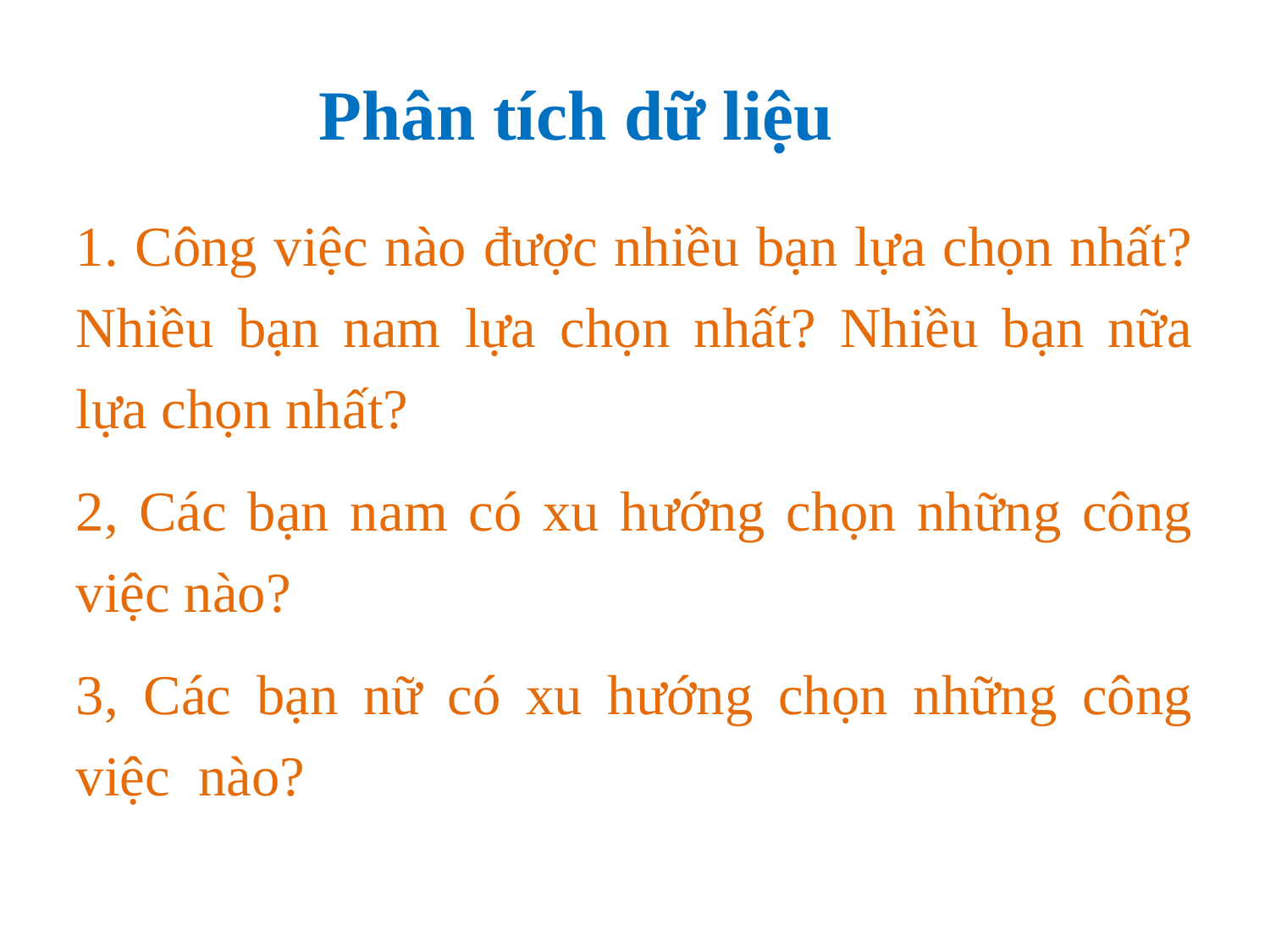

Phân tích dữ liệu
1. Công việc nào được nhiều bạn lựa chọn nhất? Nhiều bạn nam lựa chọn nhất? Nhiều bạn nữa lựa chọn nhất?
2, Các bạn nam có xu hướng chọn những công việc nào?
3, Các bạn nữ có xu hướng chọn những công việc  nào?